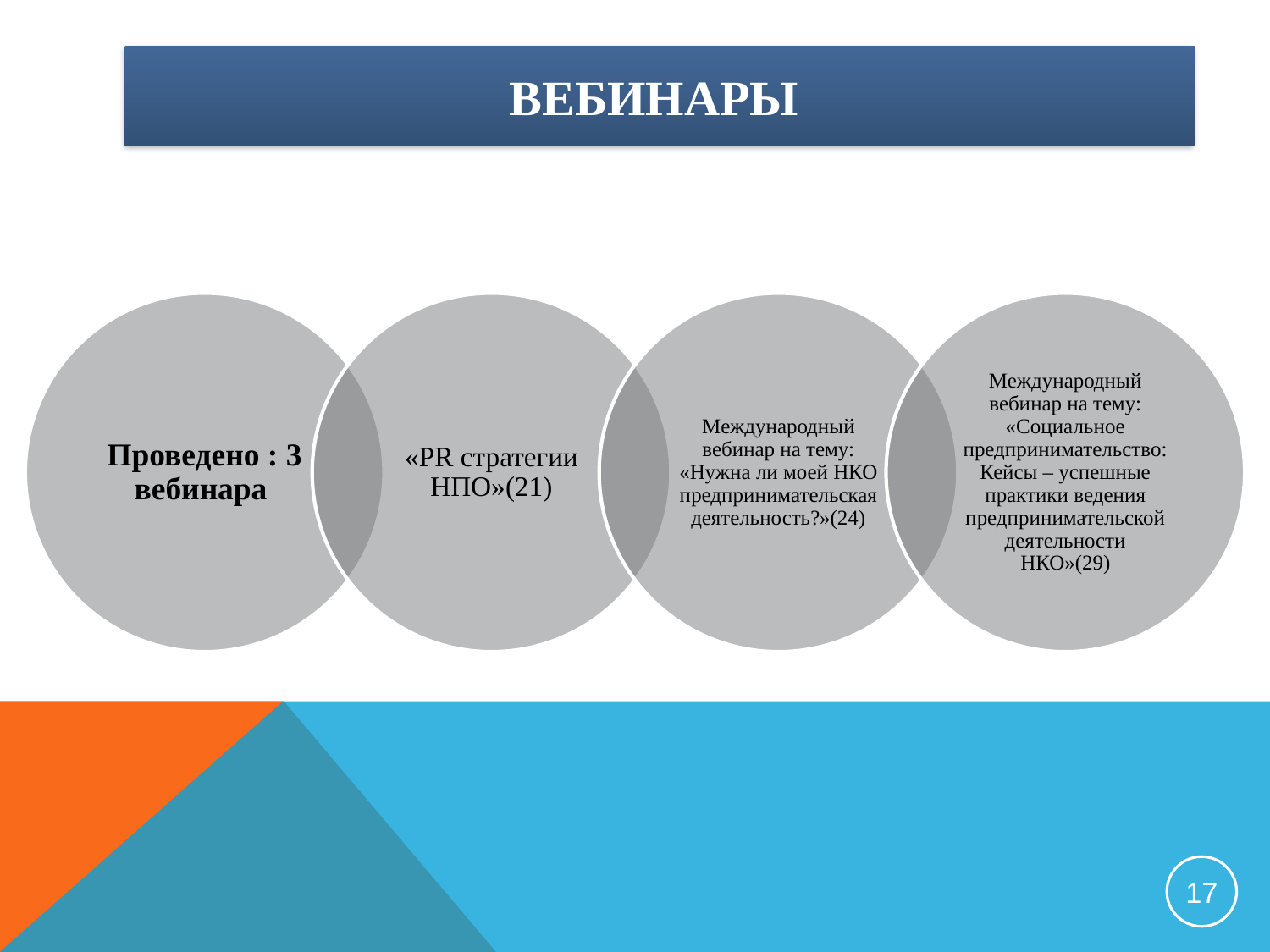

# Вебинары
Проведено : 3 вебинара
«PR стратегии НПО»(21)
Международный вебинар на тему: «Нужна ли моей НКО предпринимательская деятельность?»(24)
Международный вебинар на тему: «Социальное предпринимательство: Кейсы – успешные практики ведения предпринимательской деятельности НКО»(29)
17